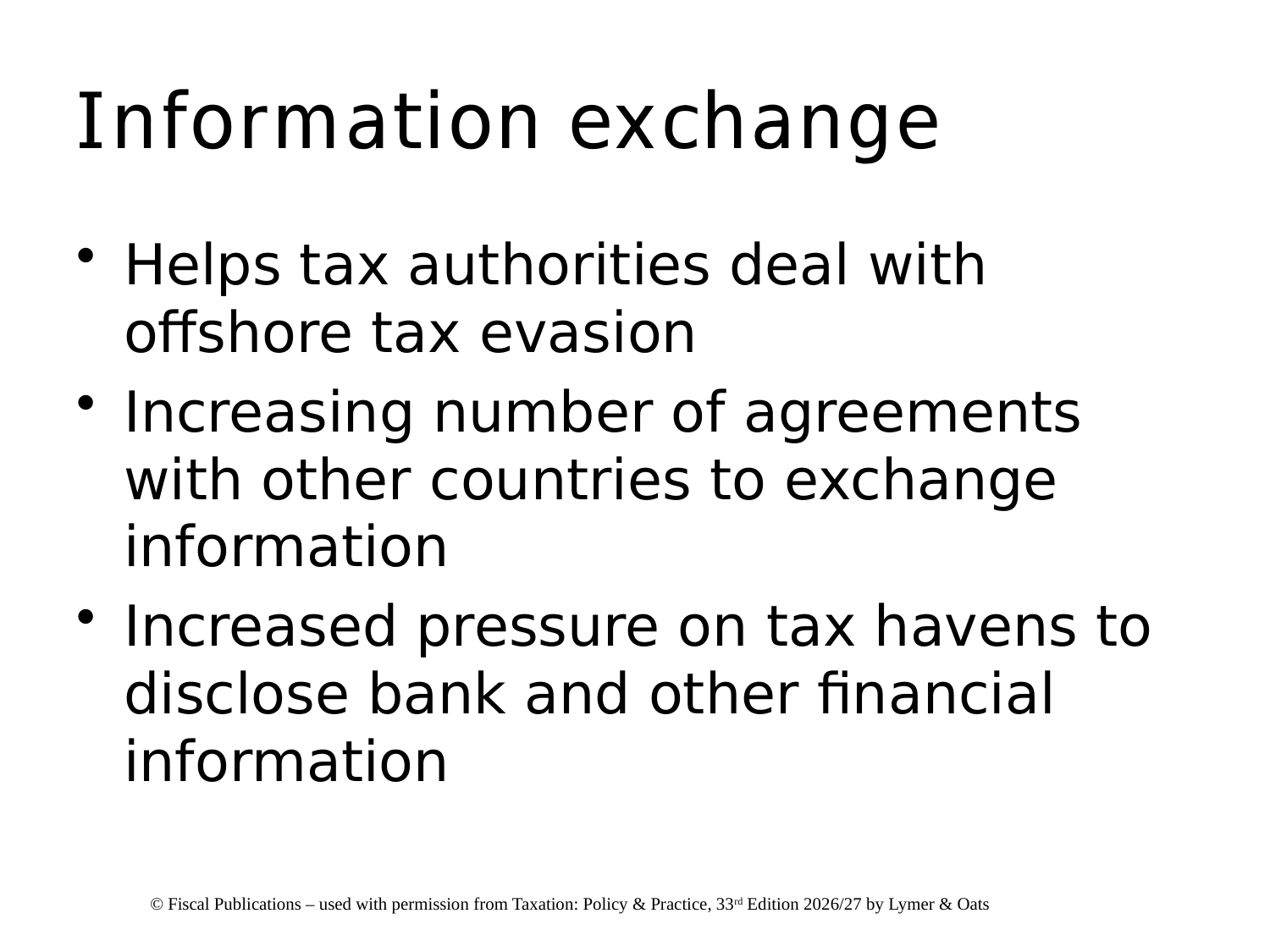

# Information exchange
Helps tax authorities deal with offshore tax evasion
Increasing number of agreements with other countries to exchange information
Increased pressure on tax havens to disclose bank and other financial information